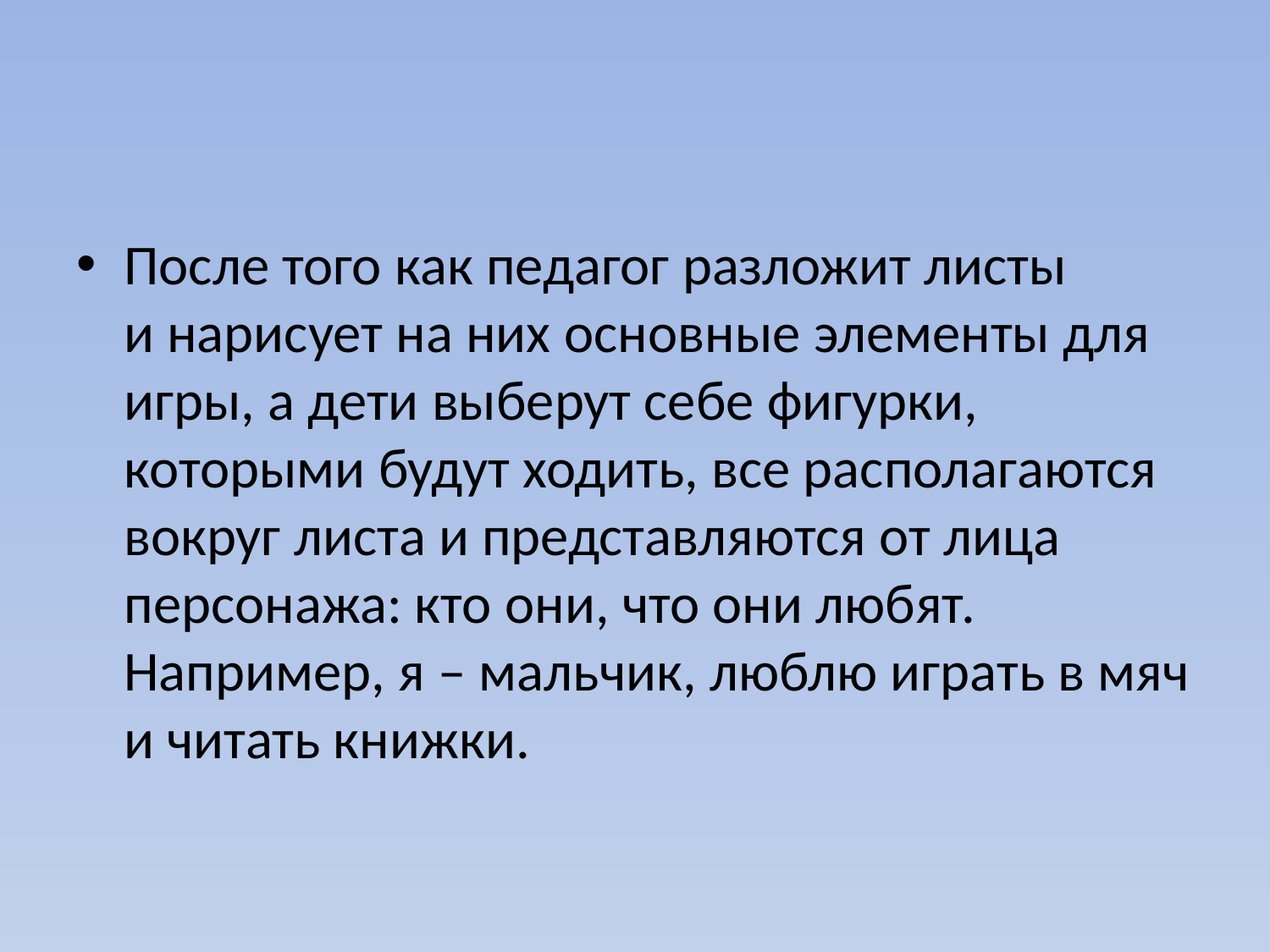

После того как педагог разложит листы и нарисует на них основные элементы для игры, а дети выберут себе фигурки, которыми будут ходить, все располагаются вокруг листа и представляются от лица персонажа: кто они, что они любят. Например, я – мальчик, люблю играть в мяч и читать книжки.